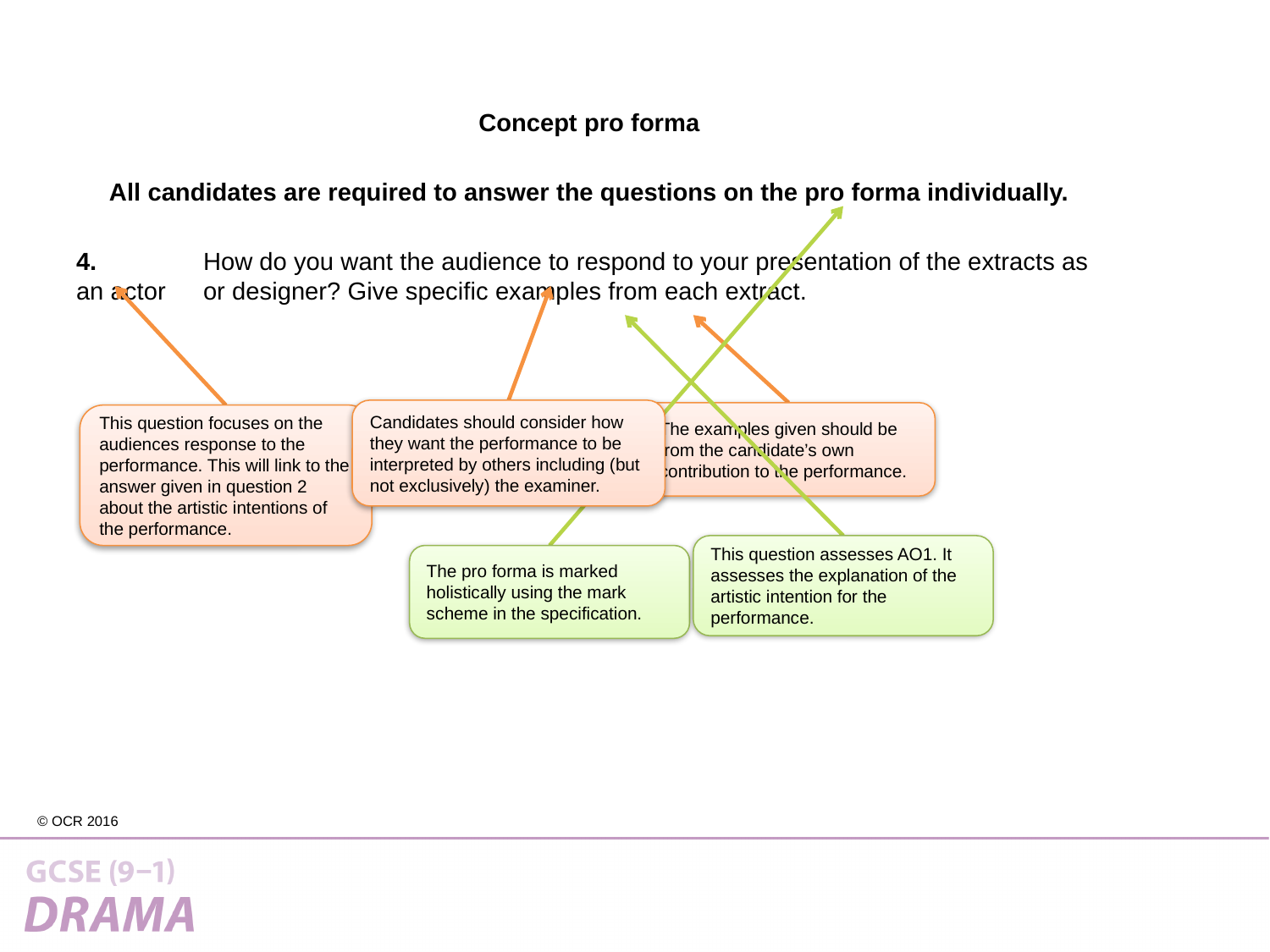

Concept pro forma

All candidates are required to answer the questions on the pro forma individually.

4. 	How do you want the audience to respond to your presentation of the extracts as an actor 	or designer? Give specific examples from each extract.
Candidates should consider how they want the performance to be interpreted by others including (but not exclusively) the examiner.
The examples given should be from the candidate’s own contribution to the performance.
This question focuses on the audiences response to the performance. This will link to the answer given in question 2 about the artistic intentions of the performance.
This question assesses AO1. It assesses the explanation of the artistic intention for the performance.
The pro forma is marked holistically using the mark scheme in the specification.